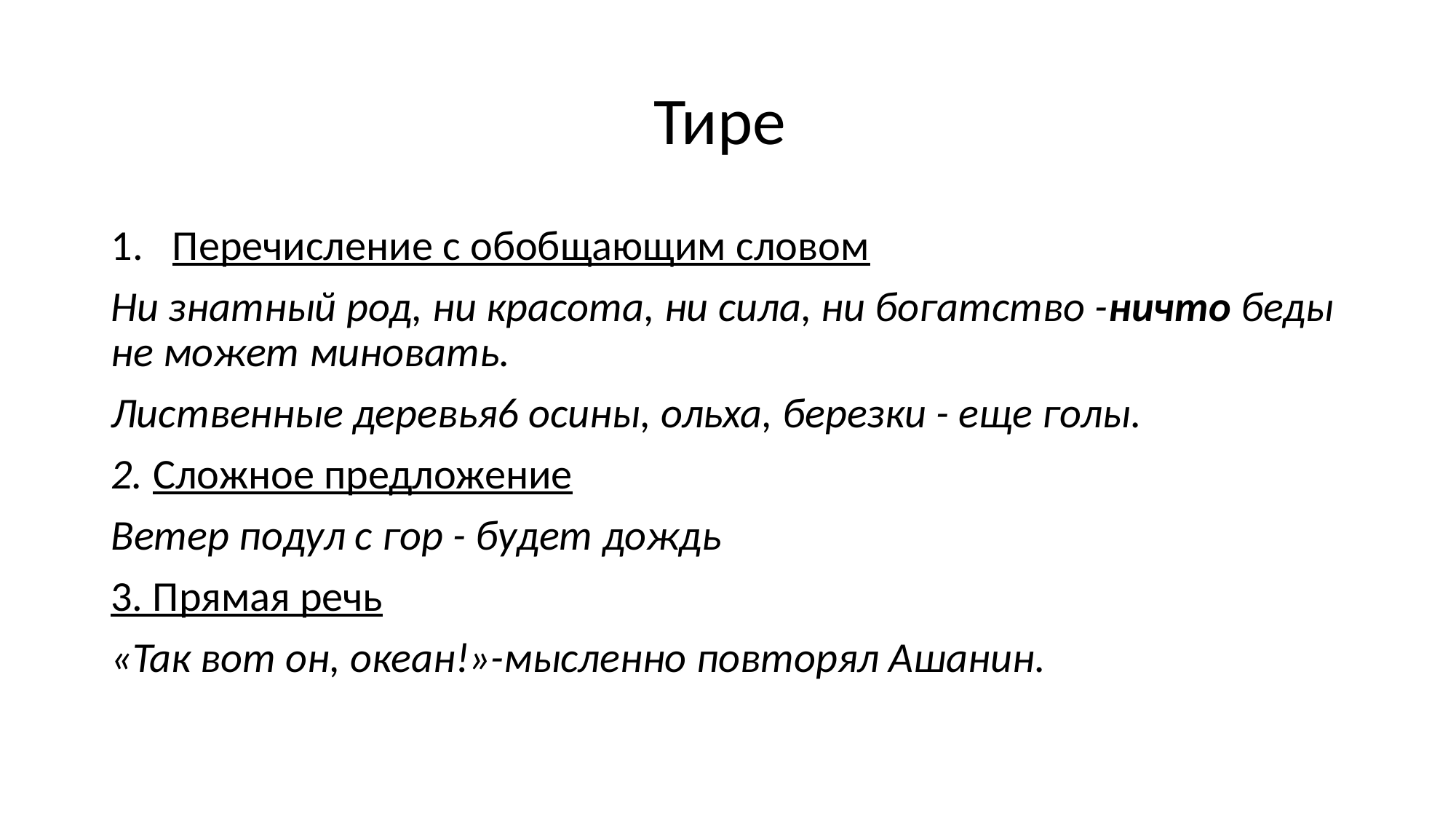

# Тире
Перечисление с обобщающим словом
Ни знатный род, ни красота, ни сила, ни богатство -ничто беды не может миновать.
Лиственные деревья6 осины, ольха, березки - еще голы.
2. Сложное предложение
Ветер подул с гор - будет дождь
3. Прямая речь
«Так вот он, океан!»-мысленно повторял Ашанин.